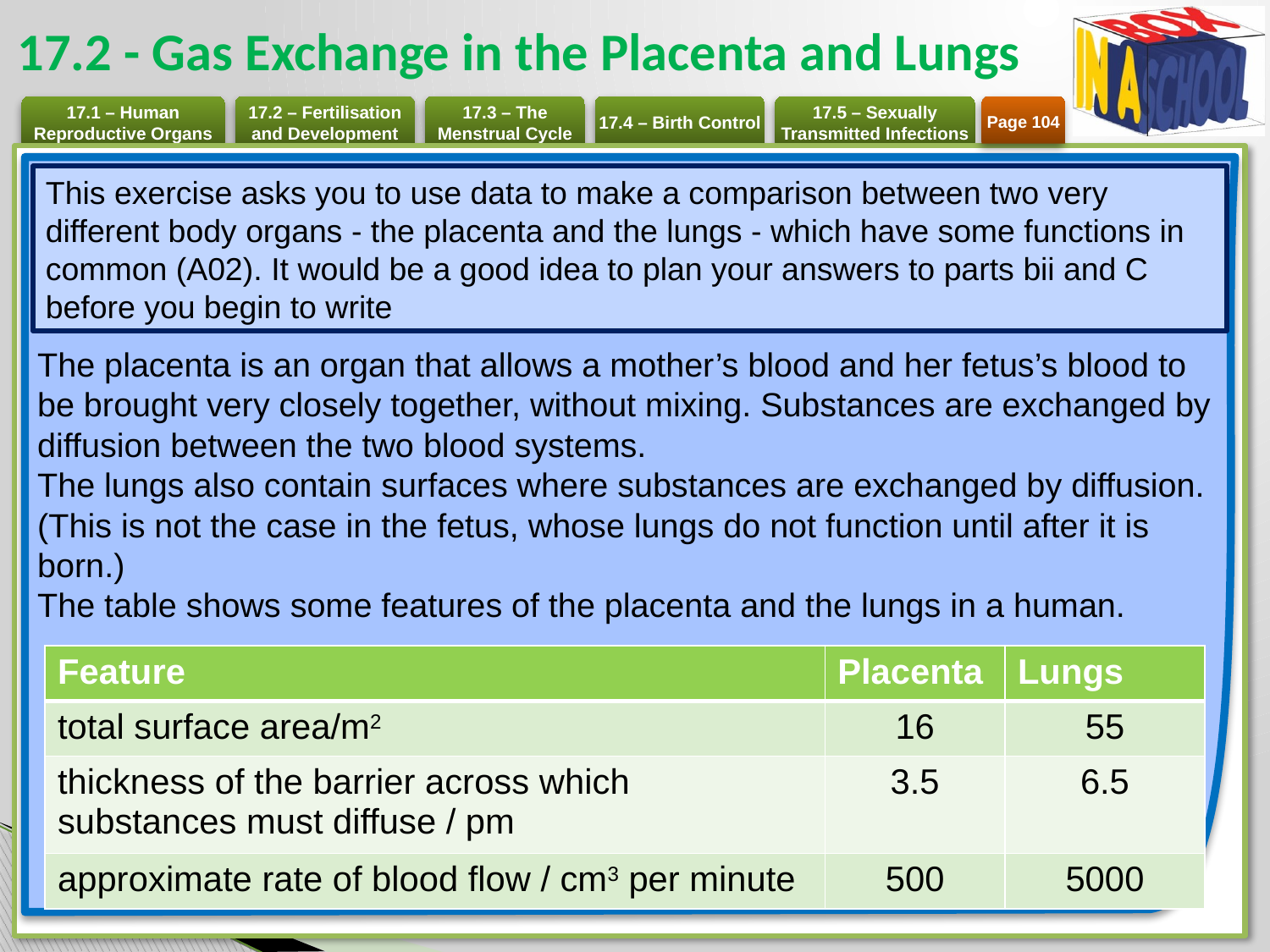

# 17.2 - Gas Exchange in the Placenta and Lungs
Page 104

The placenta is an organ that allows a mother’s blood and her fetus’s blood to be brought very closely together, without mixing. Substances are exchanged by diffusion between the two blood systems.
The lungs also contain surfaces where substances are exchanged by diffusion. (This is not the case in the fetus, whose lungs do not function until after it is born.)
The table shows some features of the placenta and the lungs in a human.
This exercise asks you to use data to make a comparison between two very different body organs - the placenta and the lungs - which have some functions in common (A02). It would be a good idea to plan your answers to parts bii and C before you begin to write
| Feature | Placenta | Lungs |
| --- | --- | --- |
| total surface area/m2 | 16 | 55 |
| thickness of the barrier across which substances must diffuse / pm | 3.5 | 6.5 |
| approximate rate of blood flow / cm3 per minute | 500 | 5000 |